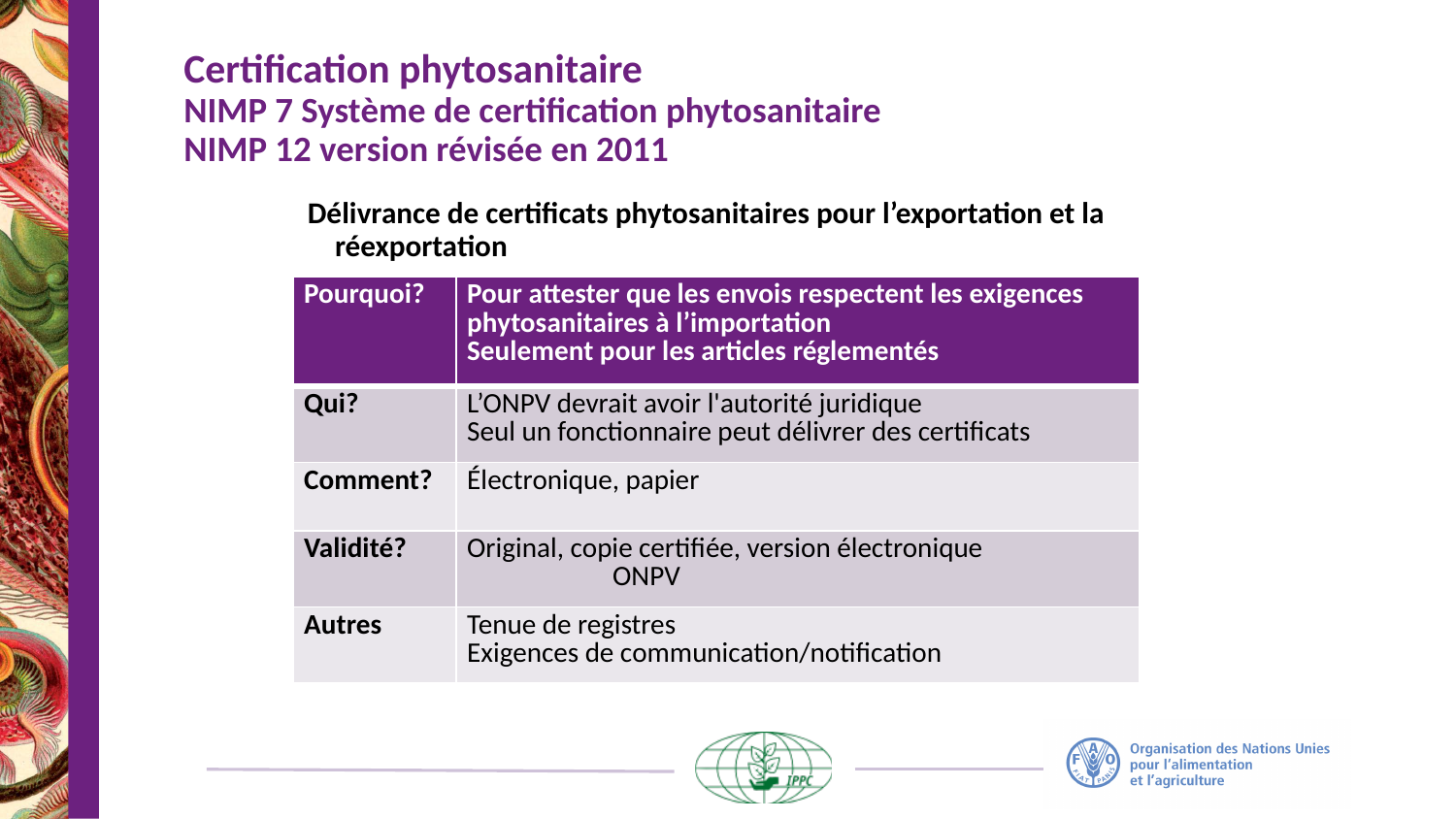

# Certification phytosanitaire NIMP 7 Système de certification phytosanitaire NIMP 12 version révisée en 2011
Délivrance de certificats phytosanitaires pour l’exportation et la réexportation

| Pourquoi? | Pour attester que les envois respectent les exigences phytosanitaires à l’importation Seulement pour les articles réglementés |
| --- | --- |
| Qui? | L’ONPV devrait avoir l'autorité juridique Seul un fonctionnaire peut délivrer des certificats |
| Comment? | Électronique, papier |
| Validité? | Original, copie certifiée, version électronique ONPV |
| Autres | Tenue de registres Exigences de communication/notification |